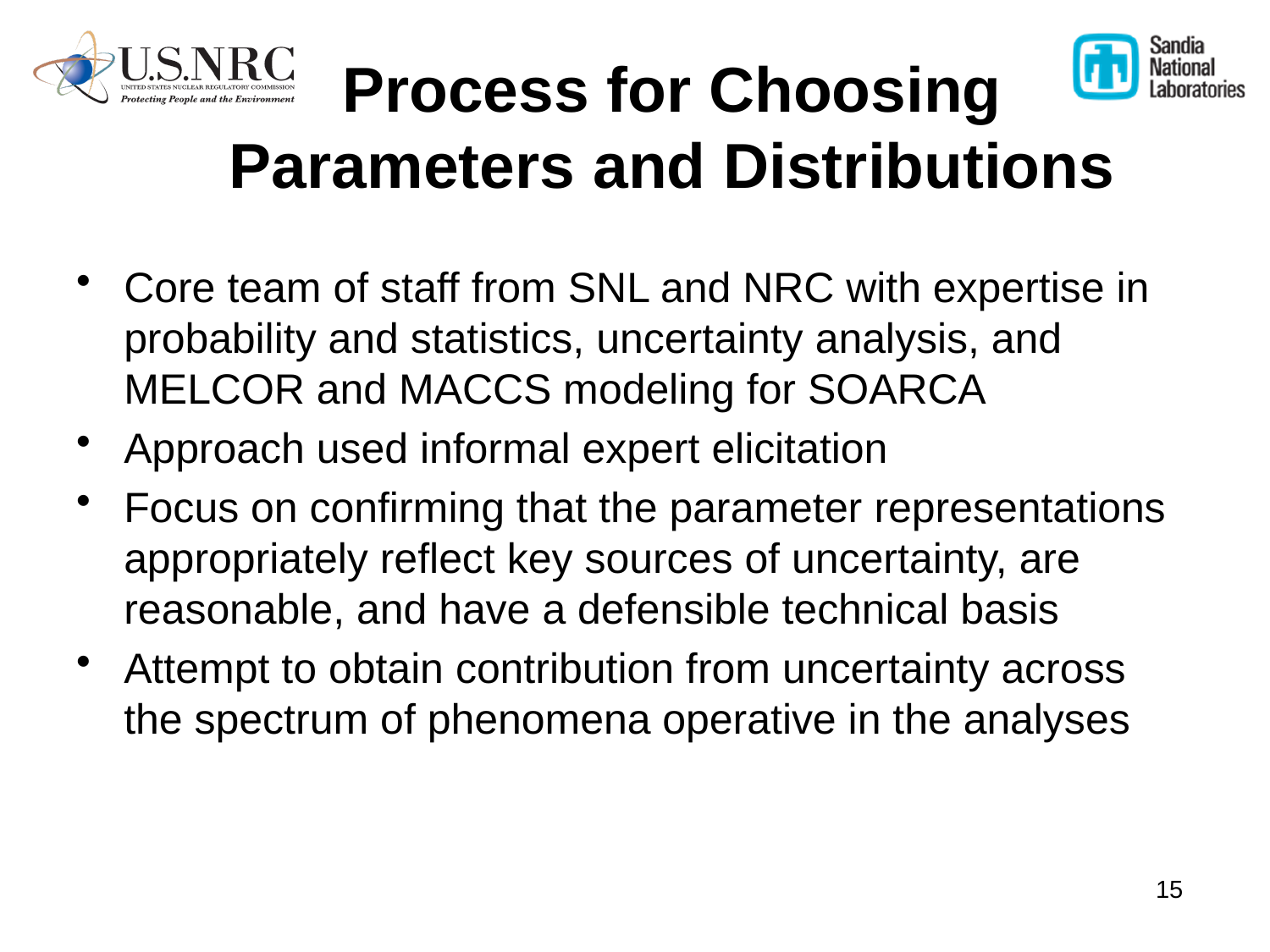

# Process for Choosing Parameters and Distributions
Core team of staff from SNL and NRC with expertise in probability and statistics, uncertainty analysis, and MELCOR and MACCS modeling for SOARCA
Approach used informal expert elicitation
Focus on confirming that the parameter representations appropriately reflect key sources of uncertainty, are reasonable, and have a defensible technical basis
Attempt to obtain contribution from uncertainty across the spectrum of phenomena operative in the analyses

15